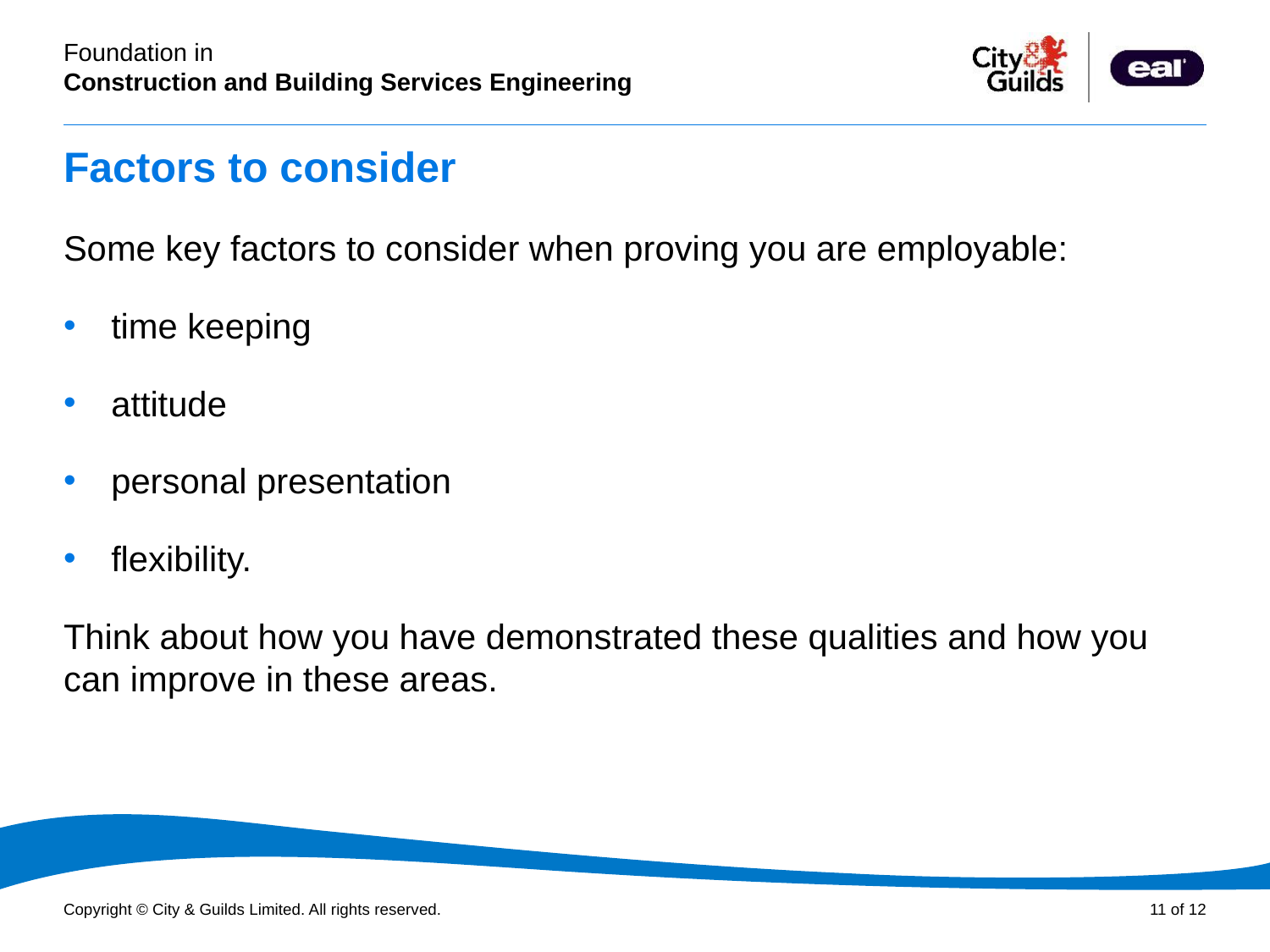

# Factors to consider
Some key factors to consider when proving you are employable:
time keeping
attitude
personal presentation
flexibility.
Think about how you have demonstrated these qualities and how you can improve in these areas.